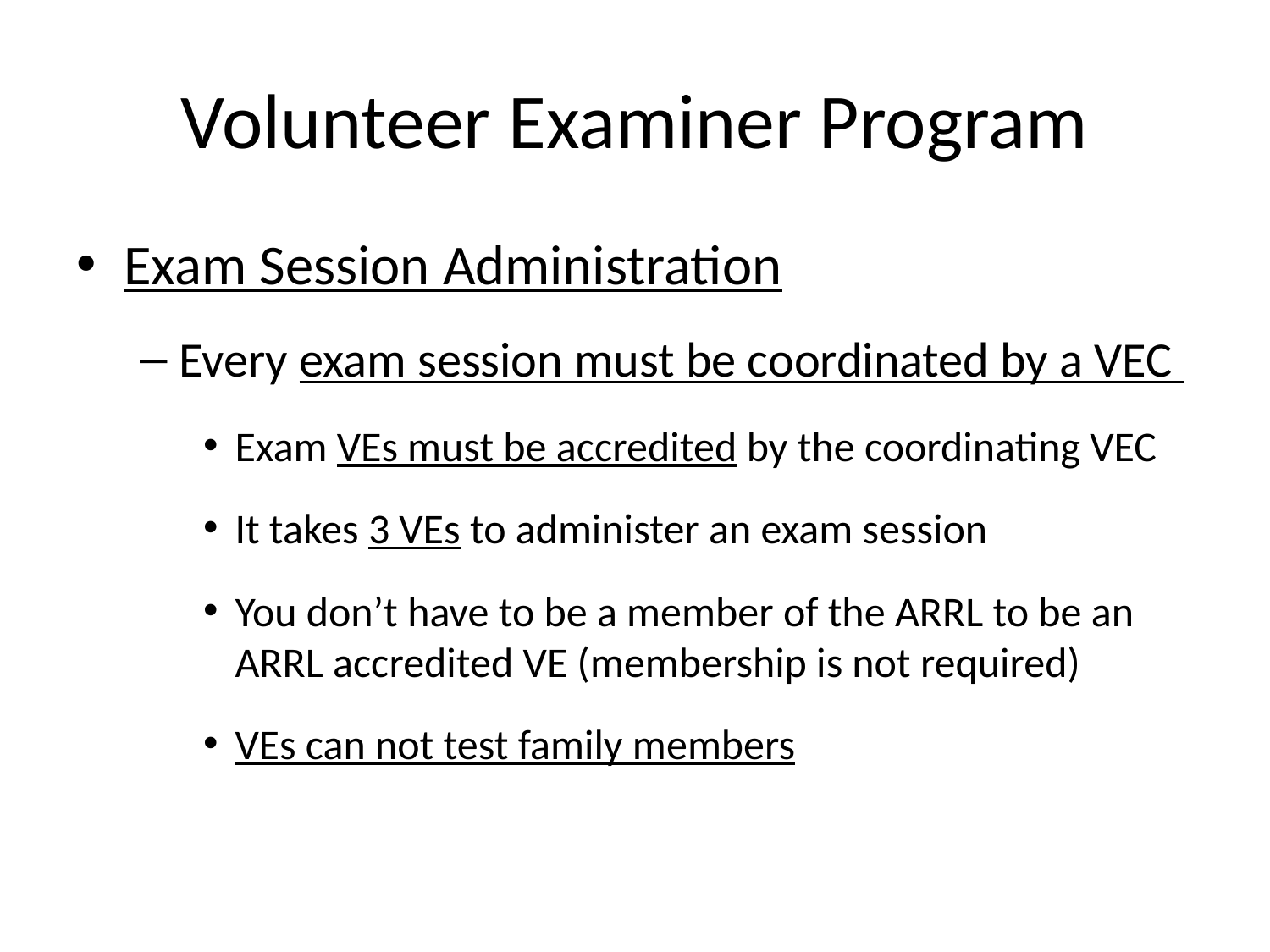

# Volunteer Examiner Program
Exam Session Administration
Every exam session must be coordinated by a VEC
Exam VEs must be accredited by the coordinating VEC
It takes 3 VEs to administer an exam session
You don’t have to be a member of the ARRL to be an ARRL accredited VE (membership is not required)
VEs can not test family members